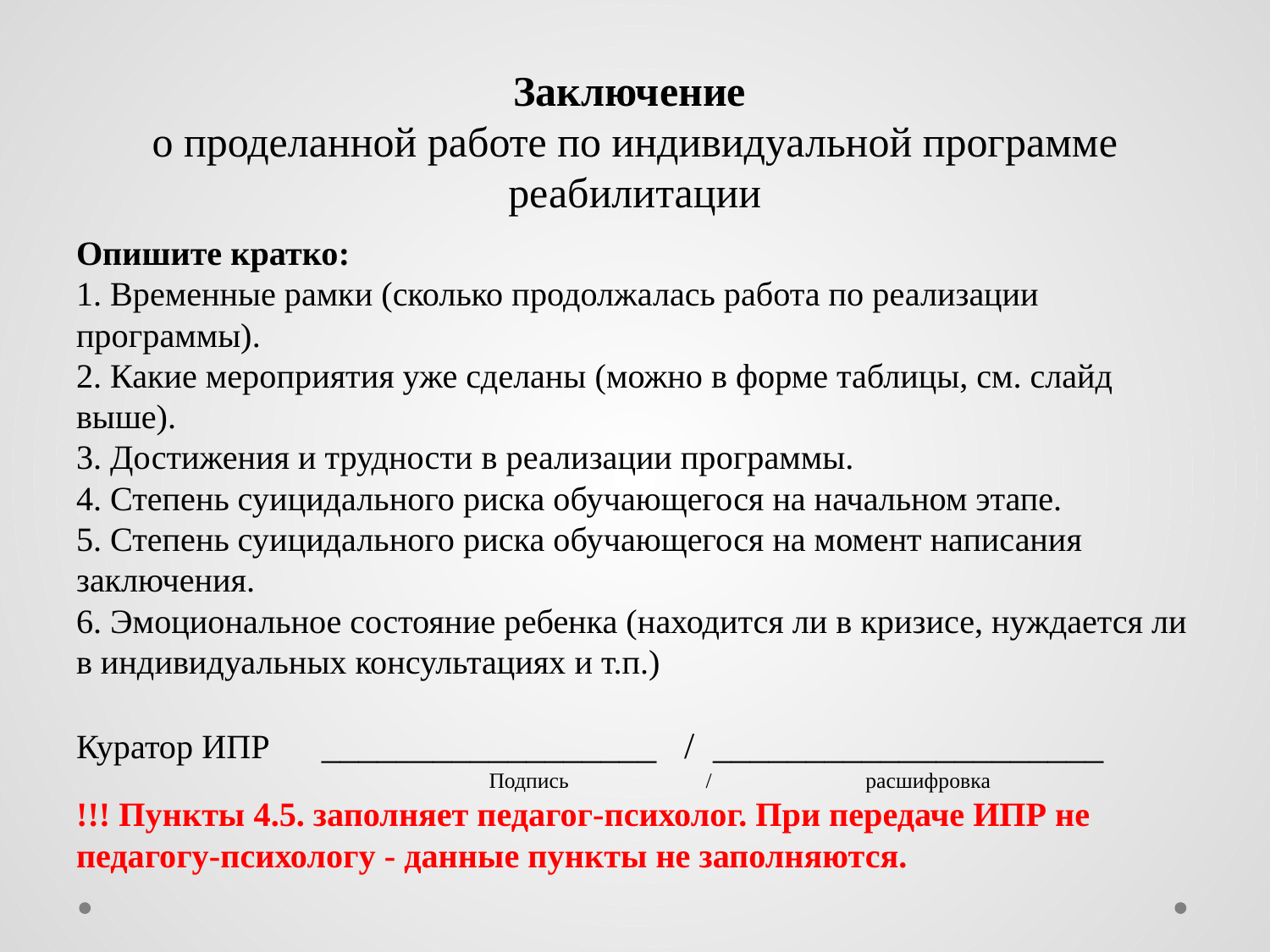

# Заключение о проделанной работе по индивидуальной программе реабилитации
Опишите кратко:
1. Временные рамки (сколько продолжалась работа по реализации программы).
2. Какие мероприятия уже сделаны (можно в форме таблицы, см. слайд выше).
3. Достижения и трудности в реализации программы.
4. Степень суицидального риска обучающегося на начальном этапе.
5. Степень суицидального риска обучающегося на момент написания заключения.
6. Эмоциональное состояние ребенка (находится ли в кризисе, нуждается ли в индивидуальных консультациях и т.п.)

Куратор ИПР      __________________   /  _____________________
                                                                           Подпись                         /                            расшифровка
!!! Пункты 4.5. заполняет педагог-психолог. При передаче ИПР не педагогу-психологу - данные пункты не заполняются.